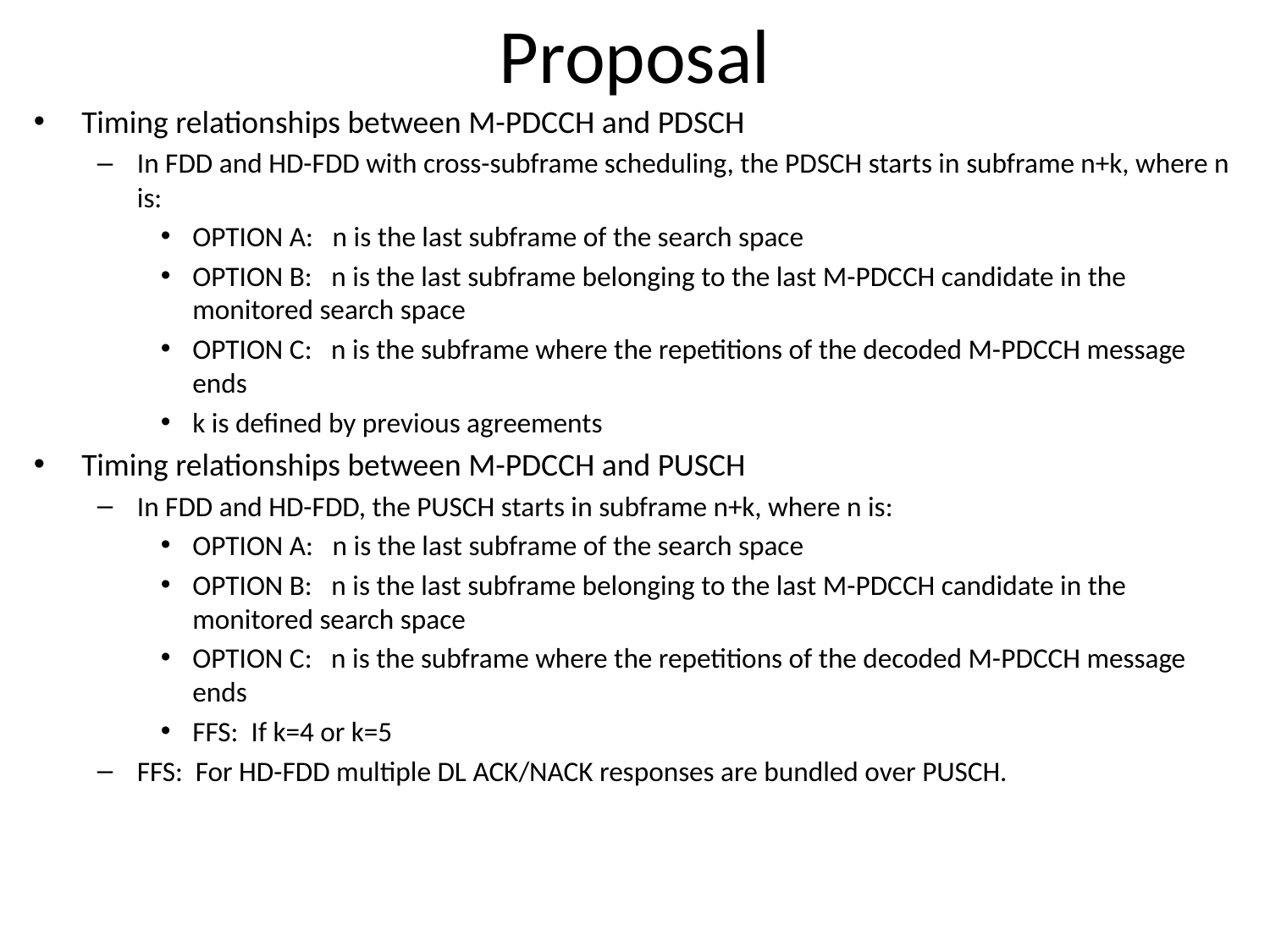

# Proposal
Timing relationships between M-PDCCH and PDSCH
In FDD and HD-FDD with cross-subframe scheduling, the PDSCH starts in subframe n+k, where n is:
OPTION A:   n is the last subframe of the search space
OPTION B:   n is the last subframe belonging to the last M-PDCCH candidate in the monitored search space
OPTION C:   n is the subframe where the repetitions of the decoded M-PDCCH message  ends
k is defined by previous agreements
Timing relationships between M-PDCCH and PUSCH
In FDD and HD-FDD, the PUSCH starts in subframe n+k, where n is:
OPTION A:   n is the last subframe of the search space
OPTION B:   n is the last subframe belonging to the last M-PDCCH candidate in the monitored search space
OPTION C:   n is the subframe where the repetitions of the decoded M-PDCCH message  ends
FFS:  If k=4 or k=5
FFS:  For HD-FDD multiple DL ACK/NACK responses are bundled over PUSCH.